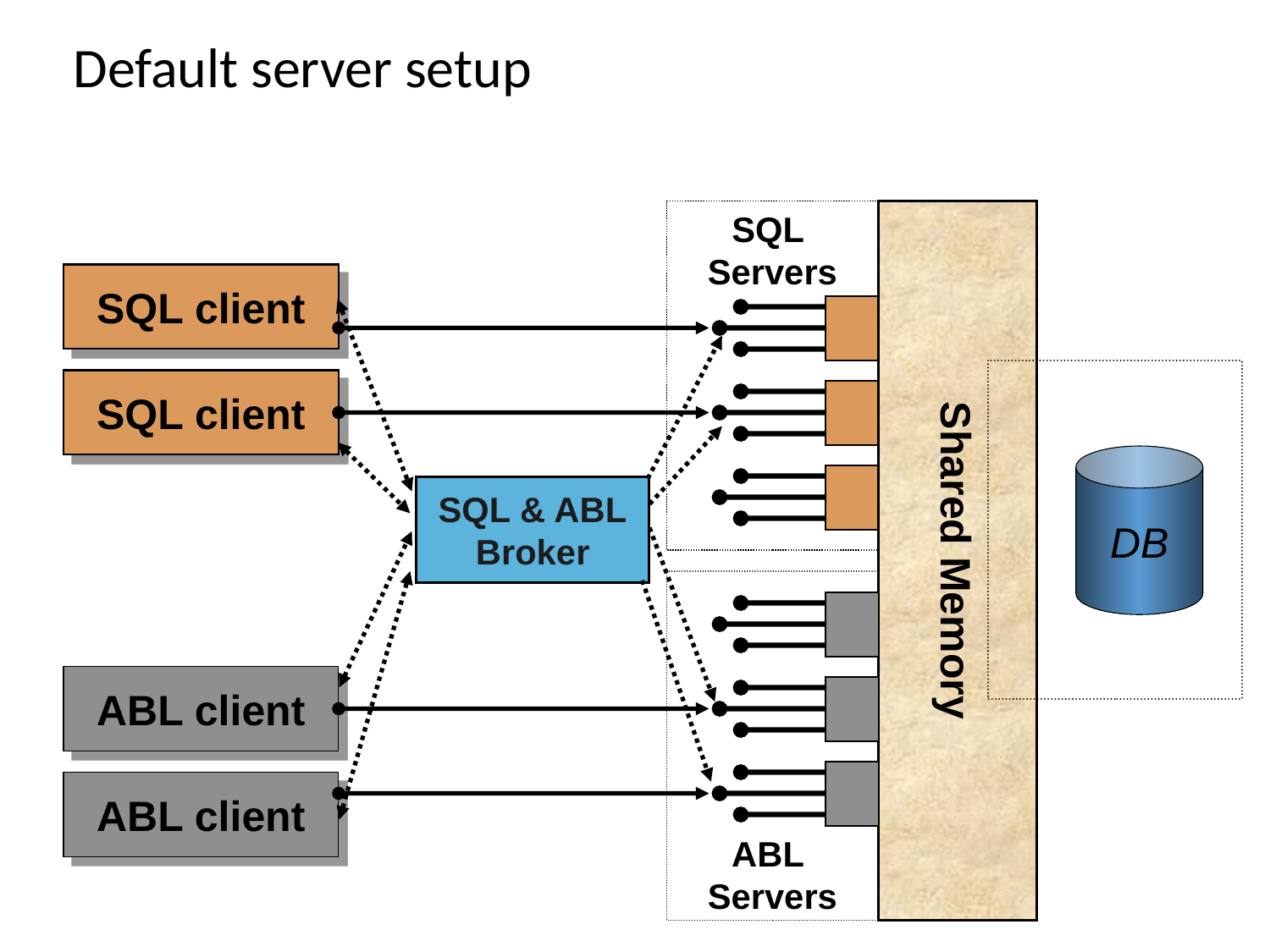

# Default server setup
SQL
Servers

Shared Memory
SQL client

DB
SQL client

SQL & ABL
Broker

ABL
Servers

ABL client

ABL client